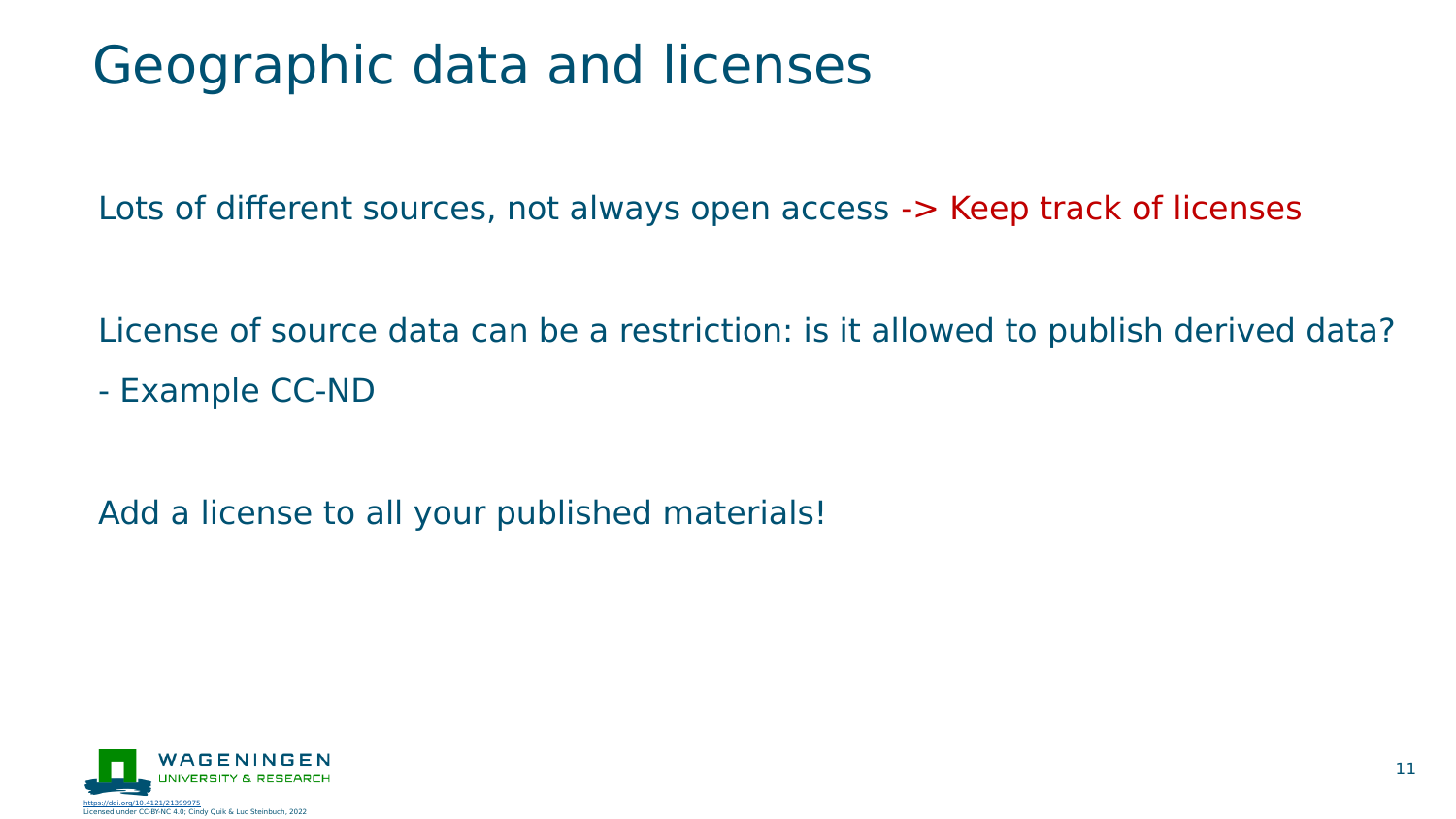

# Geographic data and licenses

Lots of different sources, not always open access -> Keep track of licenses

License of source data can be a restriction: is it allowed to publish derived data?
- Example CC-ND

Add a license to all your published materials!

11